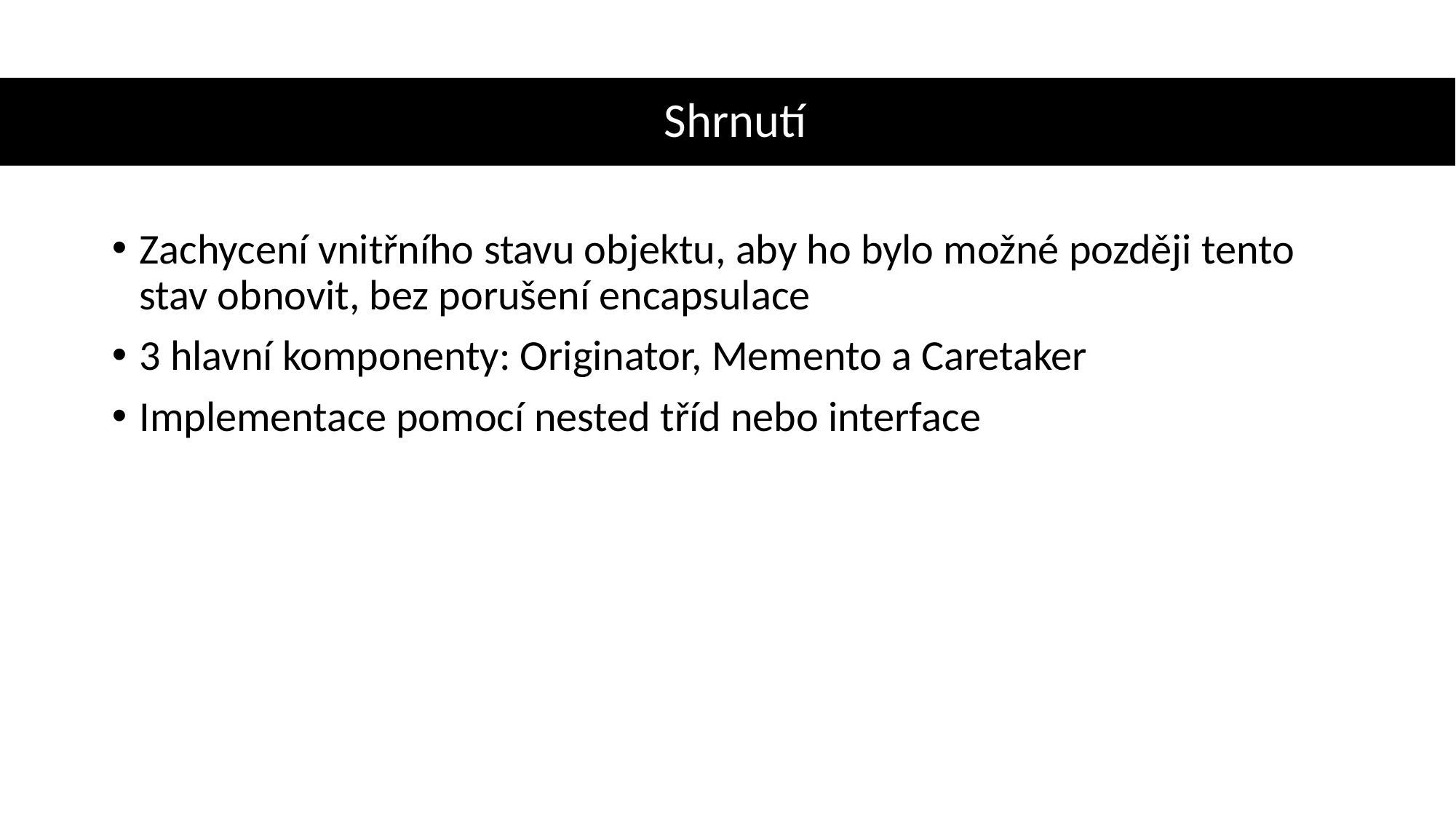

# Shrnutí

Zachycení vnitřního stavu objektu, aby ho bylo možné později tento stav obnovit, bez porušení encapsulace
3 hlavní komponenty: Originator, Memento a Caretaker
Implementace pomocí nested tříd nebo interface